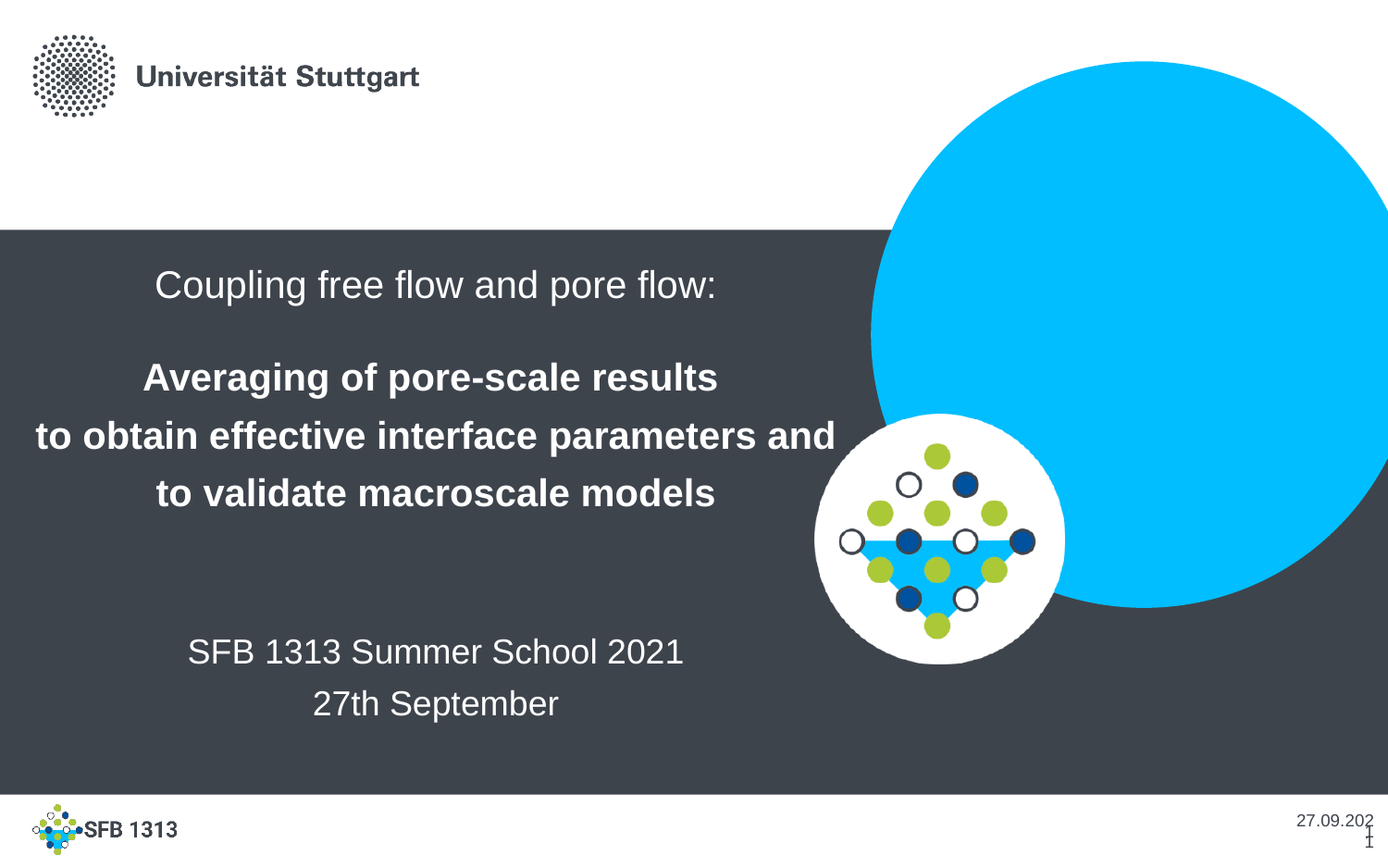

# Coupling free flow and pore flow: Averaging of pore-scale results to obtain effective interface parameters and to validate macroscale models SFB 1313 Summer School 2021 27th September
27.09.2021
1